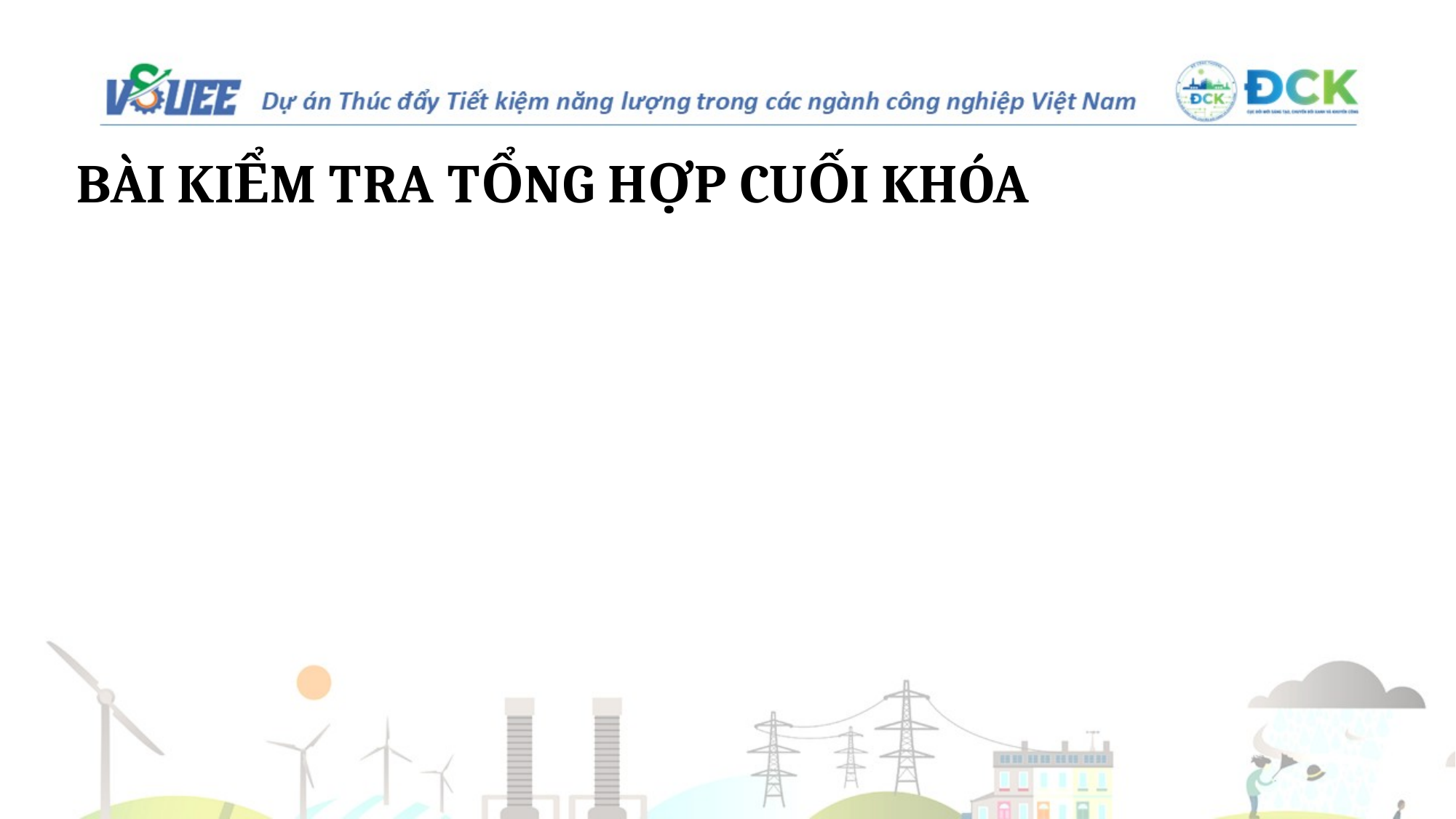

# BÀI KIỂM TRA TỔNG HỢP CUỐI KHÓA